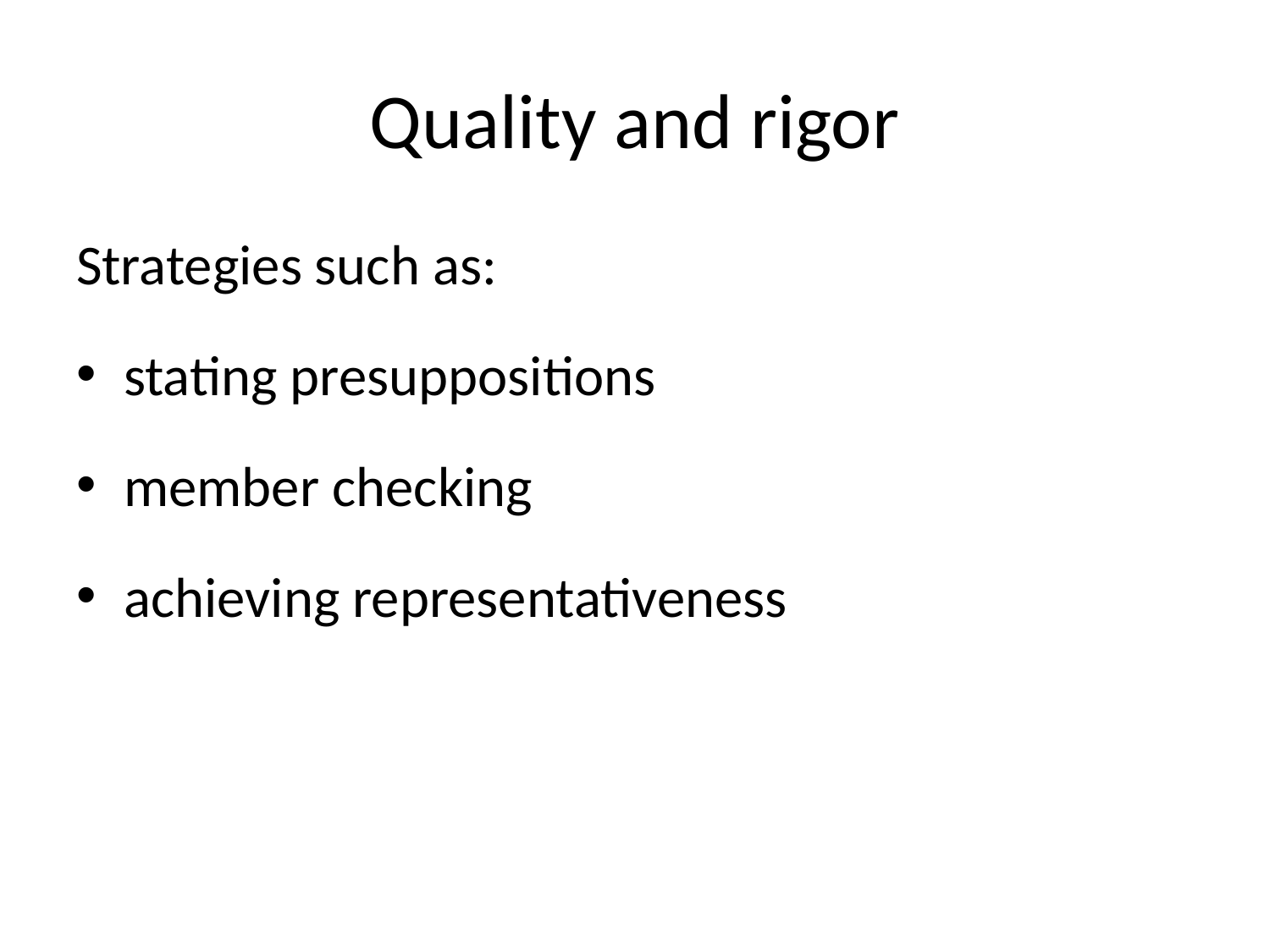

# Quality and rigor
Strategies such as:
stating presuppositions
member checking
achieving representativeness